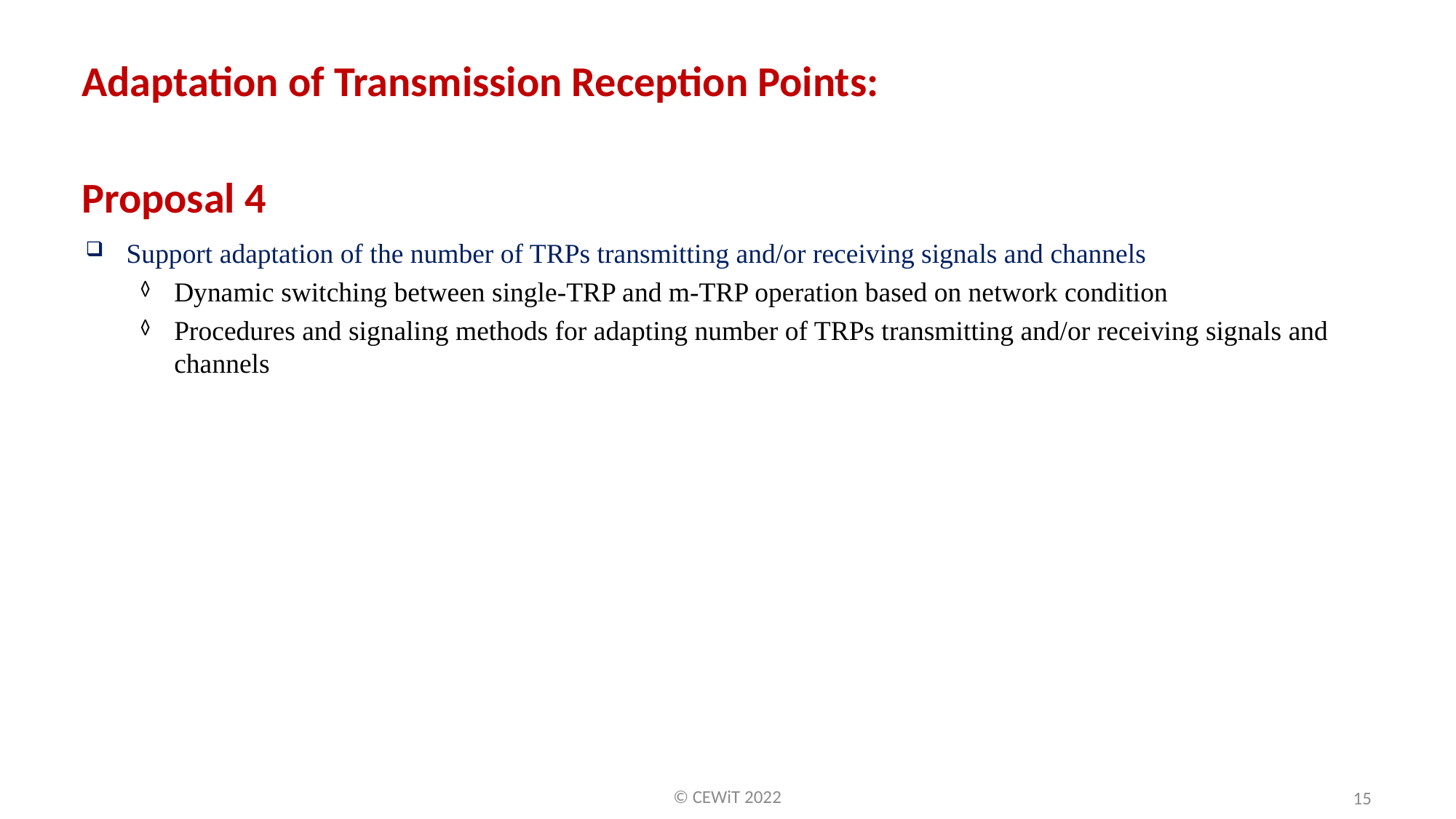

Adaptation of Transmission Reception Points:

Proposal 4
Support adaptation of the number of TRPs transmitting and/or receiving signals and channels
Dynamic switching between single-TRP and m-TRP operation based on network condition
Procedures and signaling methods for adapting number of TRPs transmitting and/or receiving signals and channels

© CEWiT 2022
15